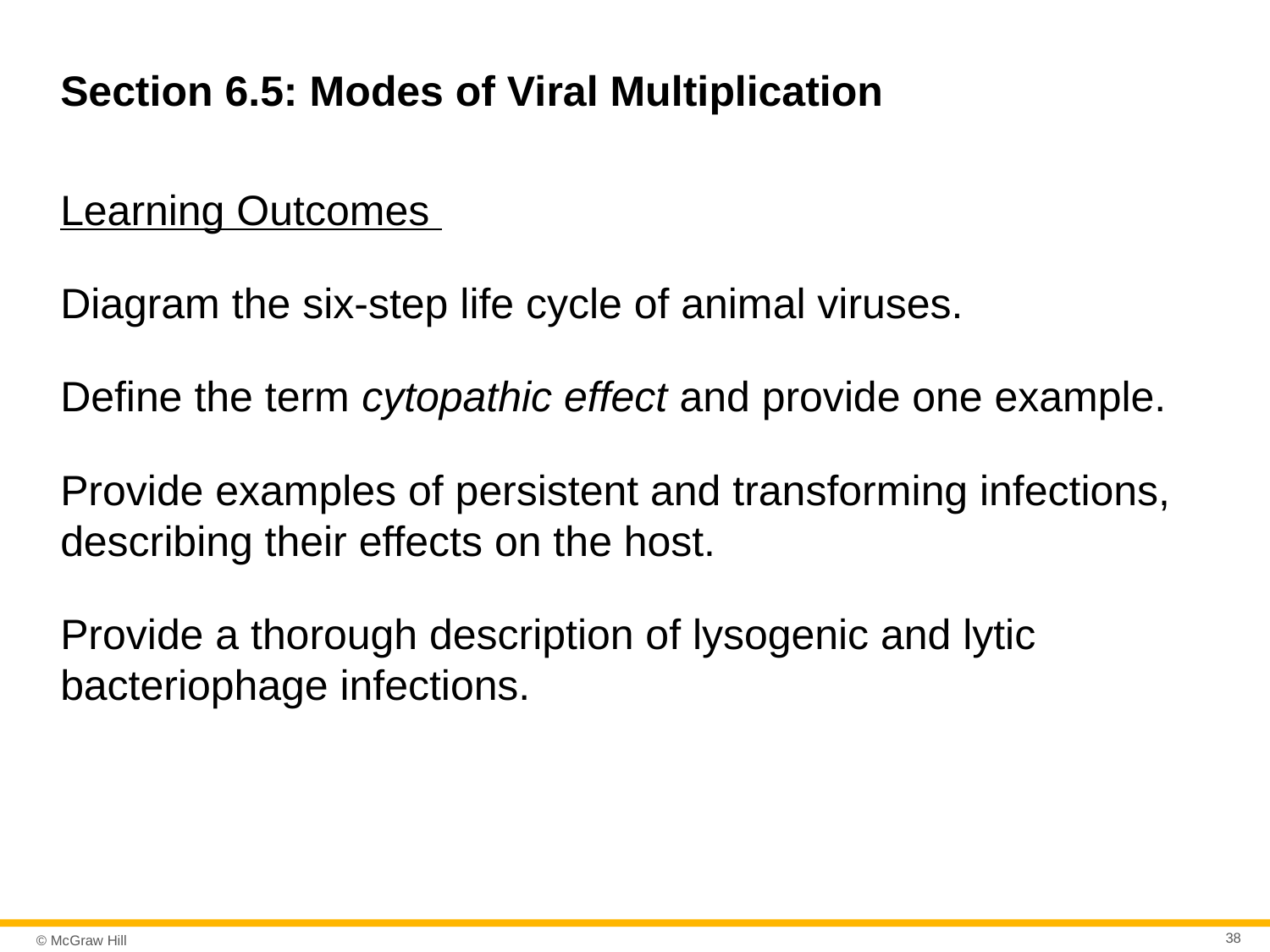

# Section 6.5: Modes of Viral Multiplication
Learning Outcomes
Diagram the six-step life cycle of animal viruses.
Define the term cytopathic effect and provide one example.
Provide examples of persistent and transforming infections, describing their effects on the host.
Provide a thorough description of lysogenic and lytic bacteriophage infections.